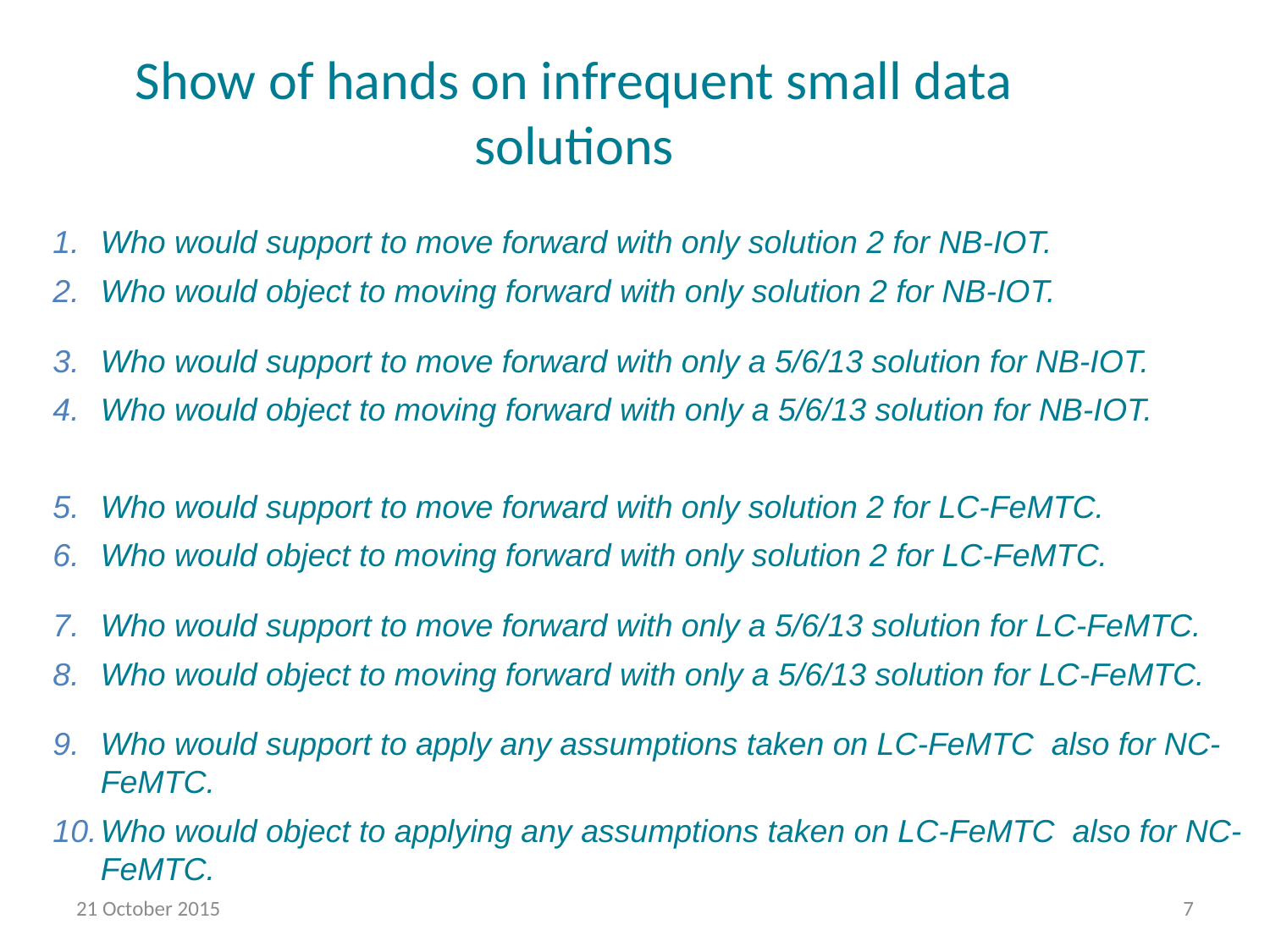

# Show of hands on infrequent small data solutions
Who would support to move forward with only solution 2 for NB-IOT.
Who would object to moving forward with only solution 2 for NB-IOT.
Who would support to move forward with only a 5/6/13 solution for NB-IOT.
Who would object to moving forward with only a 5/6/13 solution for NB-IOT.

Who would support to move forward with only solution 2 for LC-FeMTC.
Who would object to moving forward with only solution 2 for LC-FeMTC.
Who would support to move forward with only a 5/6/13 solution for LC-FeMTC.
Who would object to moving forward with only a 5/6/13 solution for LC-FeMTC.
Who would support to apply any assumptions taken on LC-FeMTC  also for NC-FeMTC.
Who would object to applying any assumptions taken on LC-FeMTC  also for NC-FeMTC.

7
21 October 2015